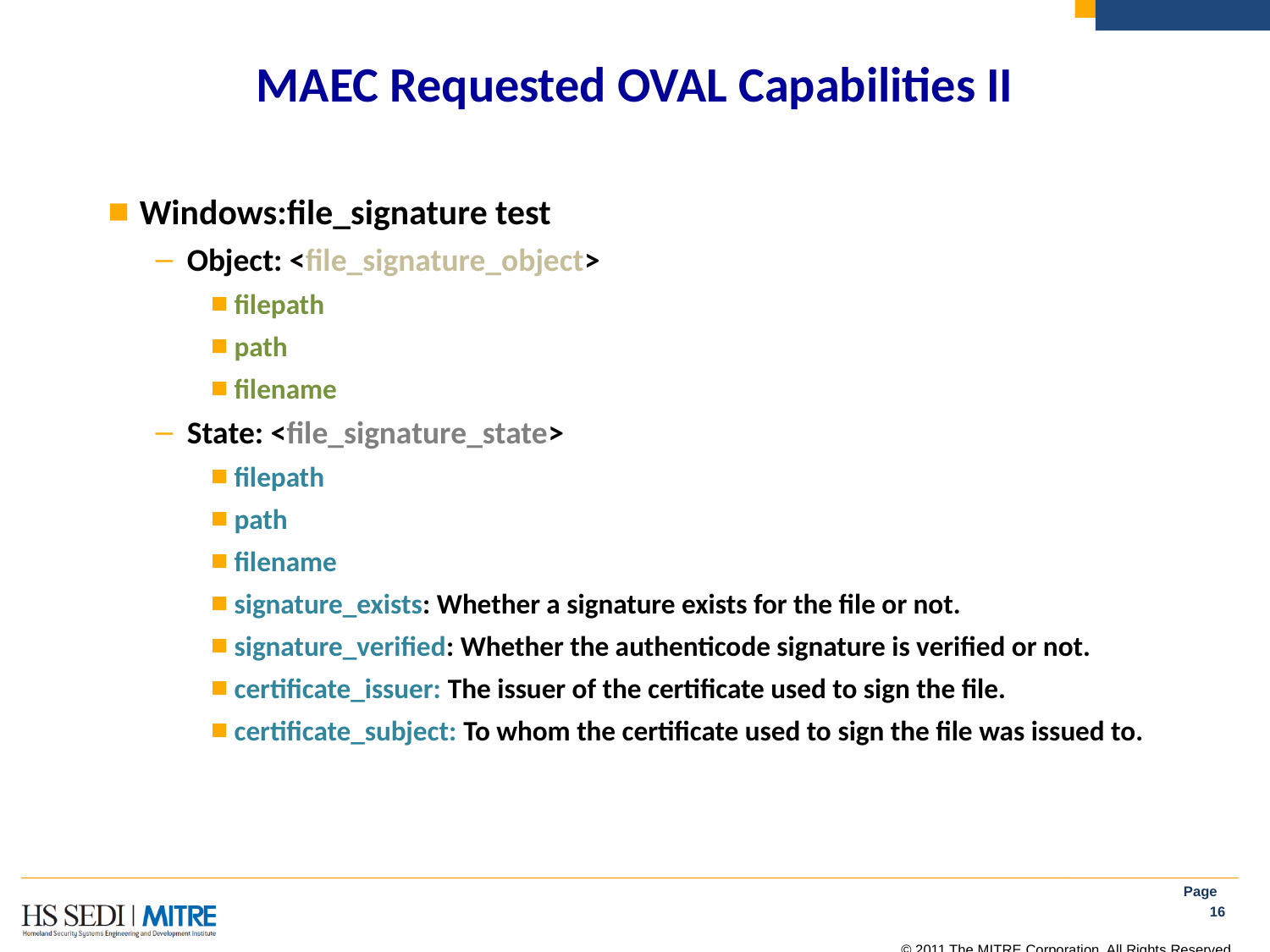

# MAEC Requested OVAL Capabilities II
Windows:file_signature test
Object: <file_signature_object>
filepath
path
filename
State: <file_signature_state>
filepath
path
filename
signature_exists: Whether a signature exists for the file or not.
signature_verified: Whether the authenticode signature is verified or not.
certificate_issuer: The issuer of the certificate used to sign the file.
certificate_subject: To whom the certificate used to sign the file was issued to.

Page  16